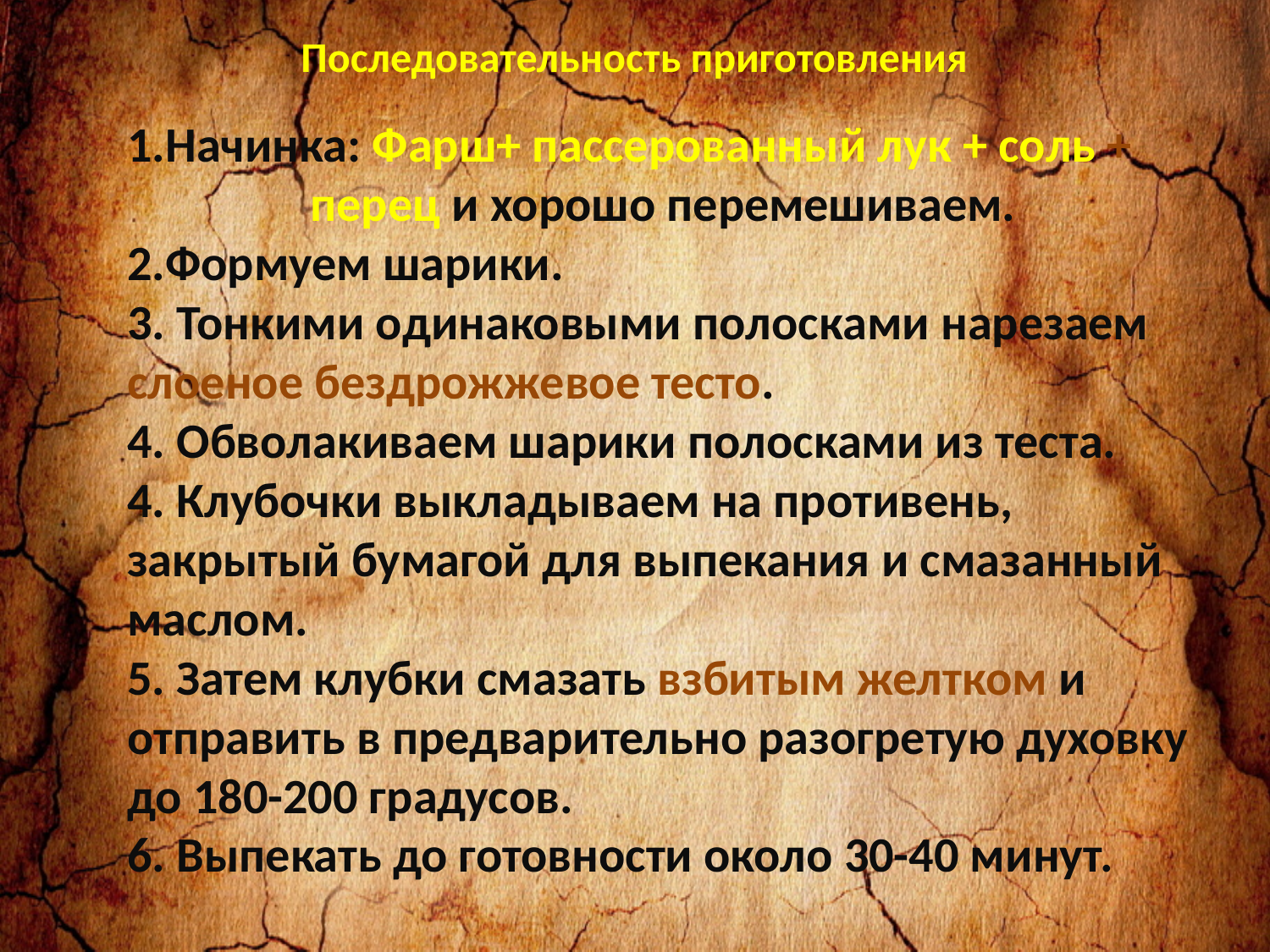

Последовательность приготовления
1.Начинка: Фарш+ пассерованный лук + соль +    	     перец и хорошо перемешиваем.
2.Формуем шарики.
3. Тонкими одинаковыми полосками нарезаем слоеное бездрожжевое тесто.
4. Обволакиваем шарики полосками из теста.
4. Клубочки выкладываем на противень, закрытый бумагой для выпекания и смазанный маслом.
5. Затем клубки смазать взбитым желтком и отправить в предварительно разогретую духовку до 180-200 градусов.
6. Выпекать до готовности около 30-40 минут.